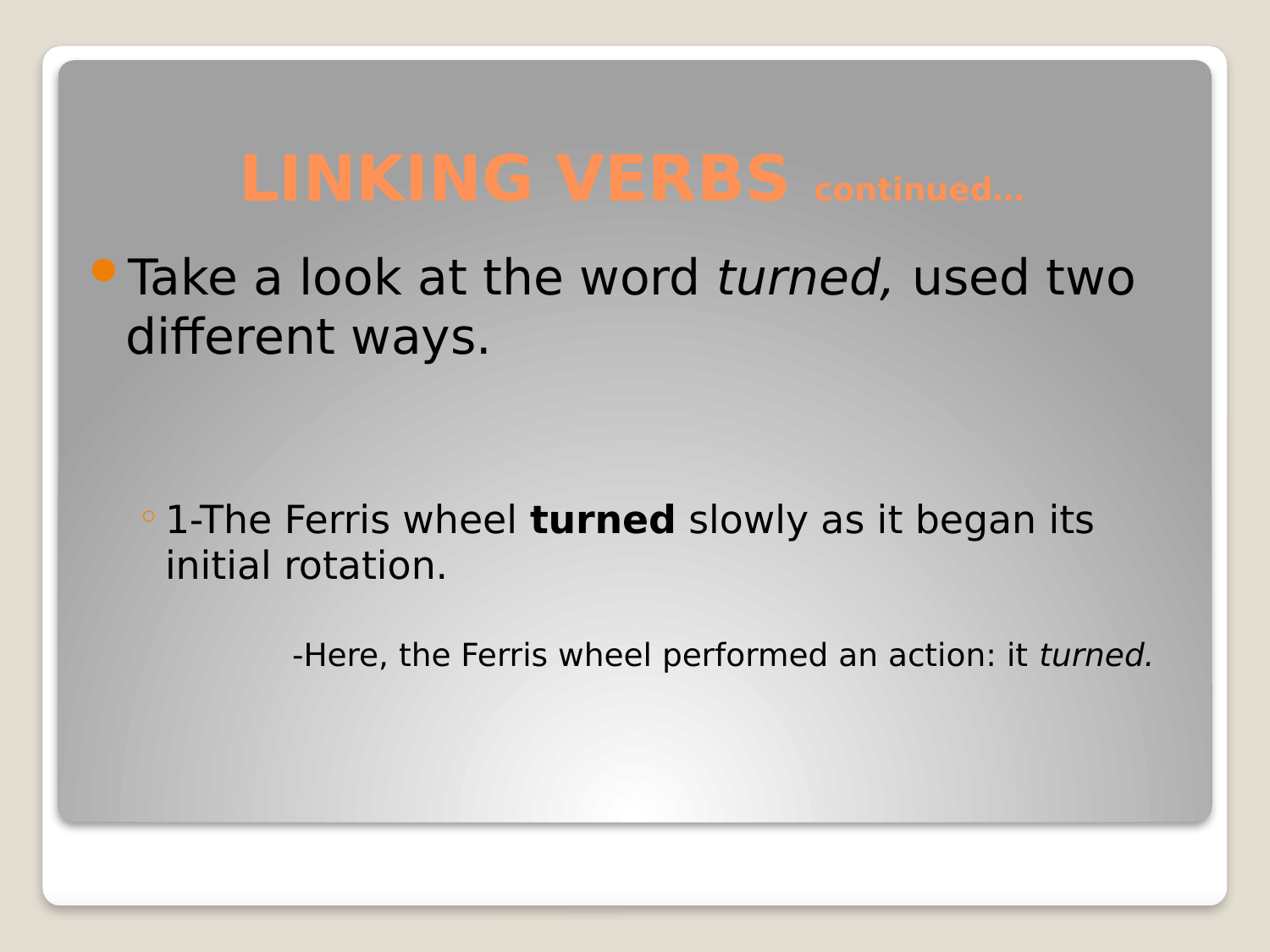

# LINKING VERBS continued…
Take a look at the word turned, used two different ways.

1-The Ferris wheel turned slowly as it began its initial rotation.

		-Here, the Ferris wheel performed an action: it turned.